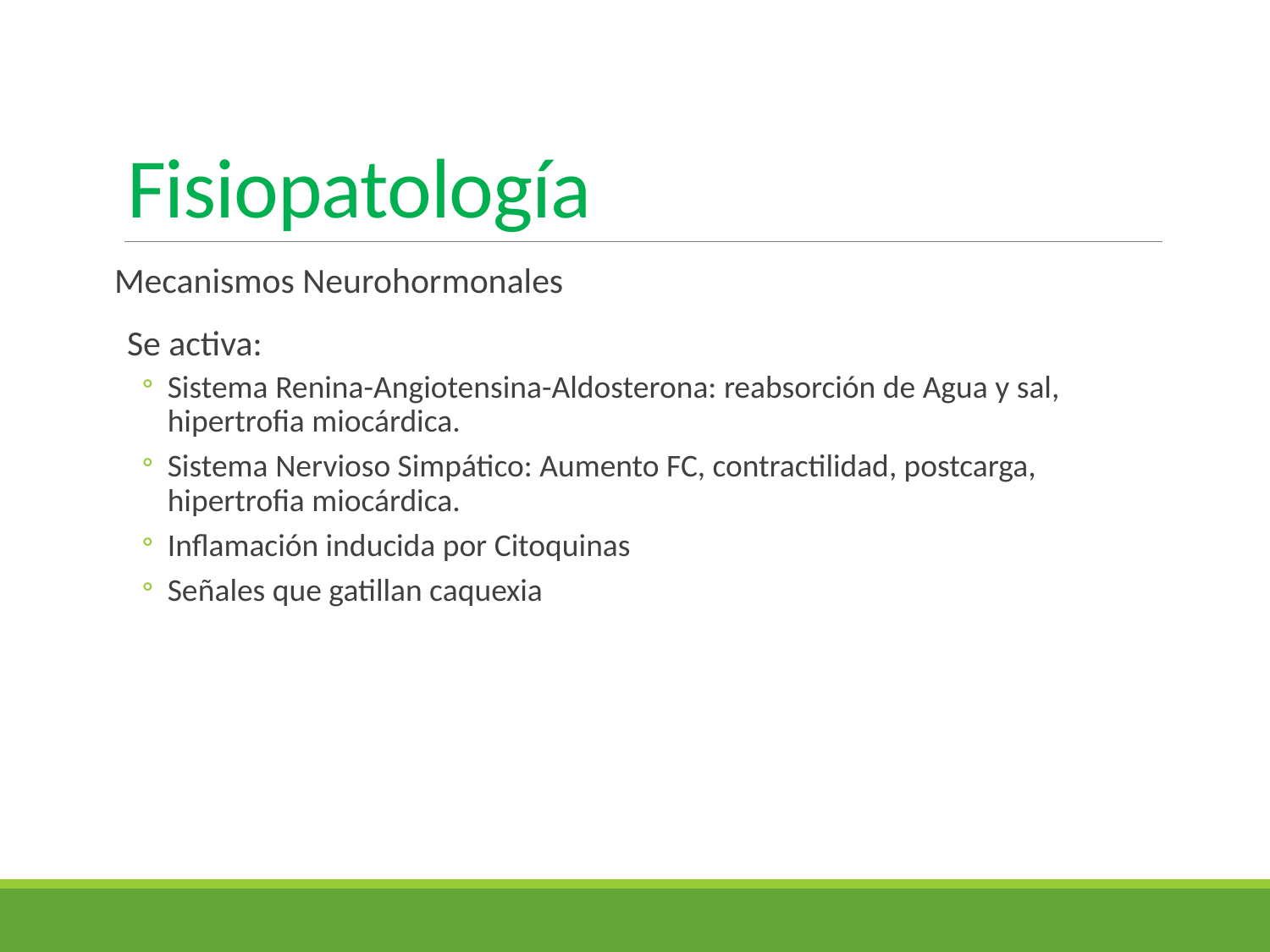

# Fisiopatología
Mecanismos Neurohormonales
Se activa:
Sistema Renina-Angiotensina-Aldosterona: reabsorción de Agua y sal, hipertrofia miocárdica.
Sistema Nervioso Simpático: Aumento FC, contractilidad, postcarga, hipertrofia miocárdica.
Inflamación inducida por Citoquinas
Señales que gatillan caquexia